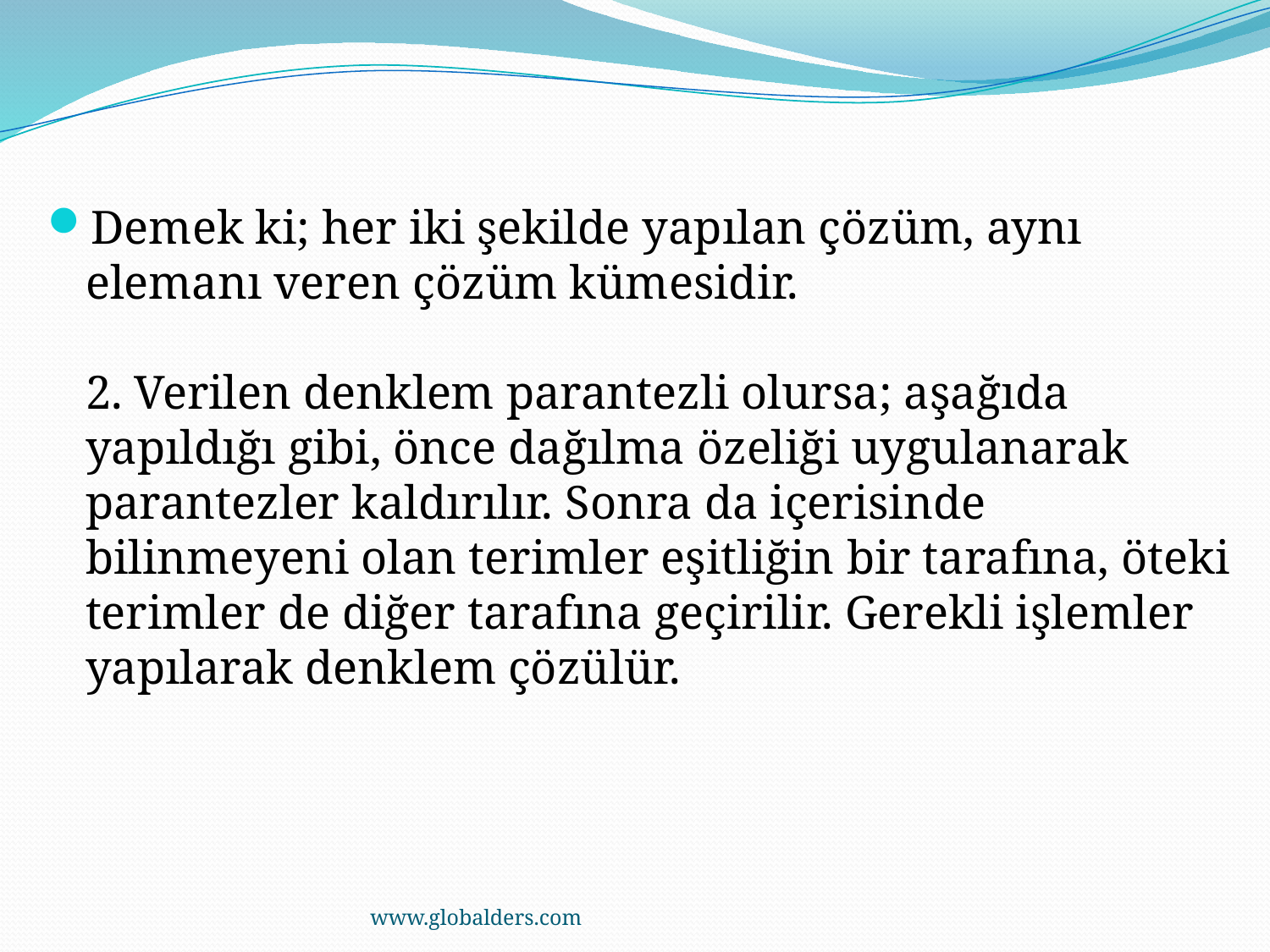

Demek ki; her iki şekilde yapılan çözüm, aynı elemanı veren çözüm kümesidir.
2. Verilen denklem parantezli olursa; aşağıda yapıldığı gibi, önce dağılma özeliği uygulanarak parantezler kaldırılır. Sonra da içerisinde bilinmeyeni olan terimler eşitliğin bir tarafına, öteki terimler de diğer tarafına geçirilir. Gerekli işlemler yapılarak denklem çözülür.
www.globalders.com